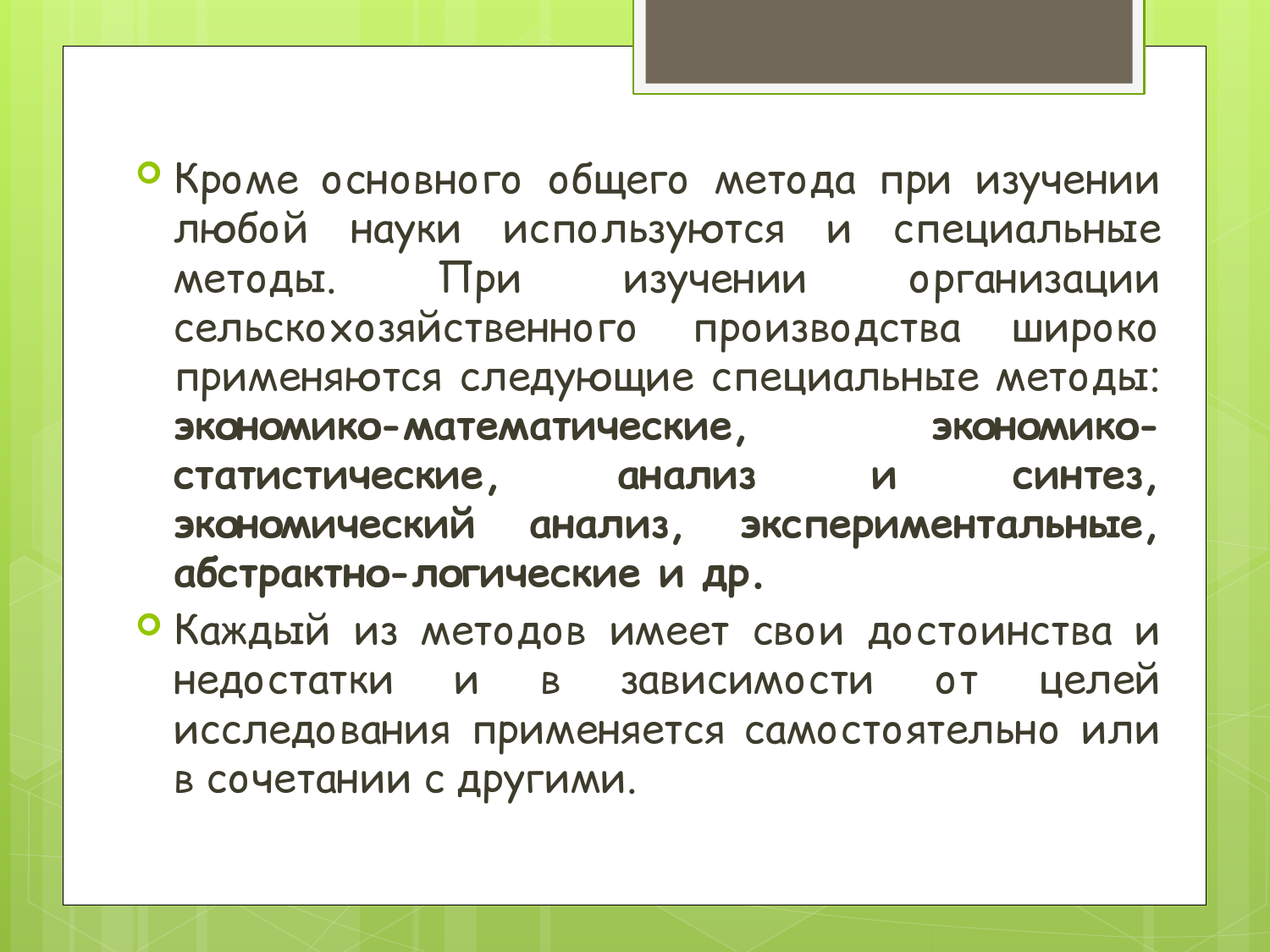

Кроме основного общего метода при изучении любой науки используются и специальные методы. При изучении организации сельскохозяйственного производства широко применяются следующие специальные методы: экономико-математические, экономико-статистические, анализ и синтез, экономический анализ, экспериментальные, абстрактно-логические и др.
Каждый из методов имеет свои достоинства и недостатки и в зависимости от целей исследования применяется самостоятельно или в сочетании с другими.